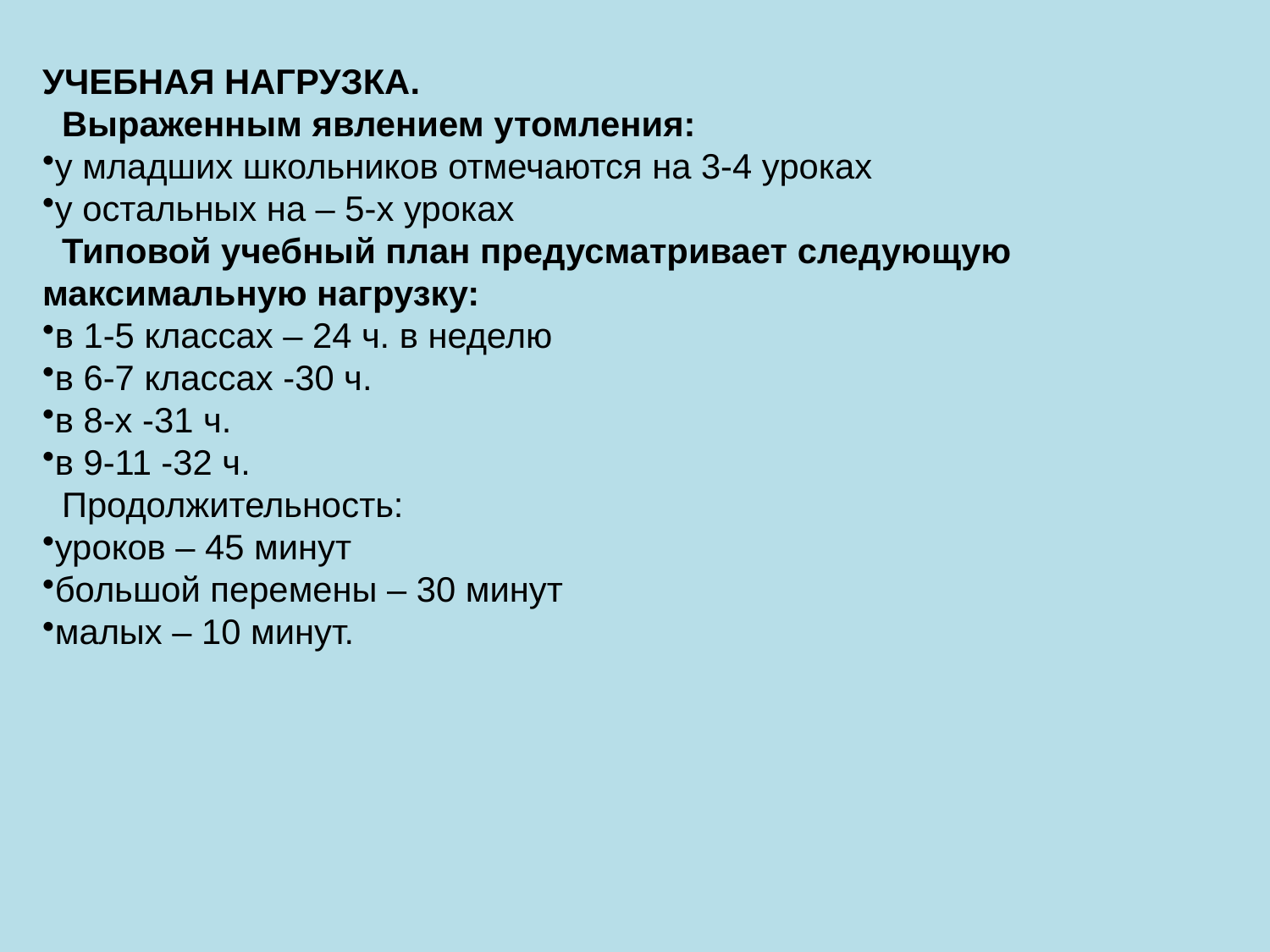

УЧЕБНАЯ НАГРУЗКА.
  Выраженным явлением утомления:
у младших школьников отмечаются на 3-4 уроках
у остальных на – 5-х уроках
  Типовой учебный план предусматривает следующую максимальную нагрузку:
в 1-5 классах – 24 ч. в неделю
в 6-7 классах -30 ч.
в 8-х -31 ч.
в 9-11 -32 ч.
  Продолжительность:
уроков – 45 минут
большой перемены – 30 минут
малых – 10 минут.